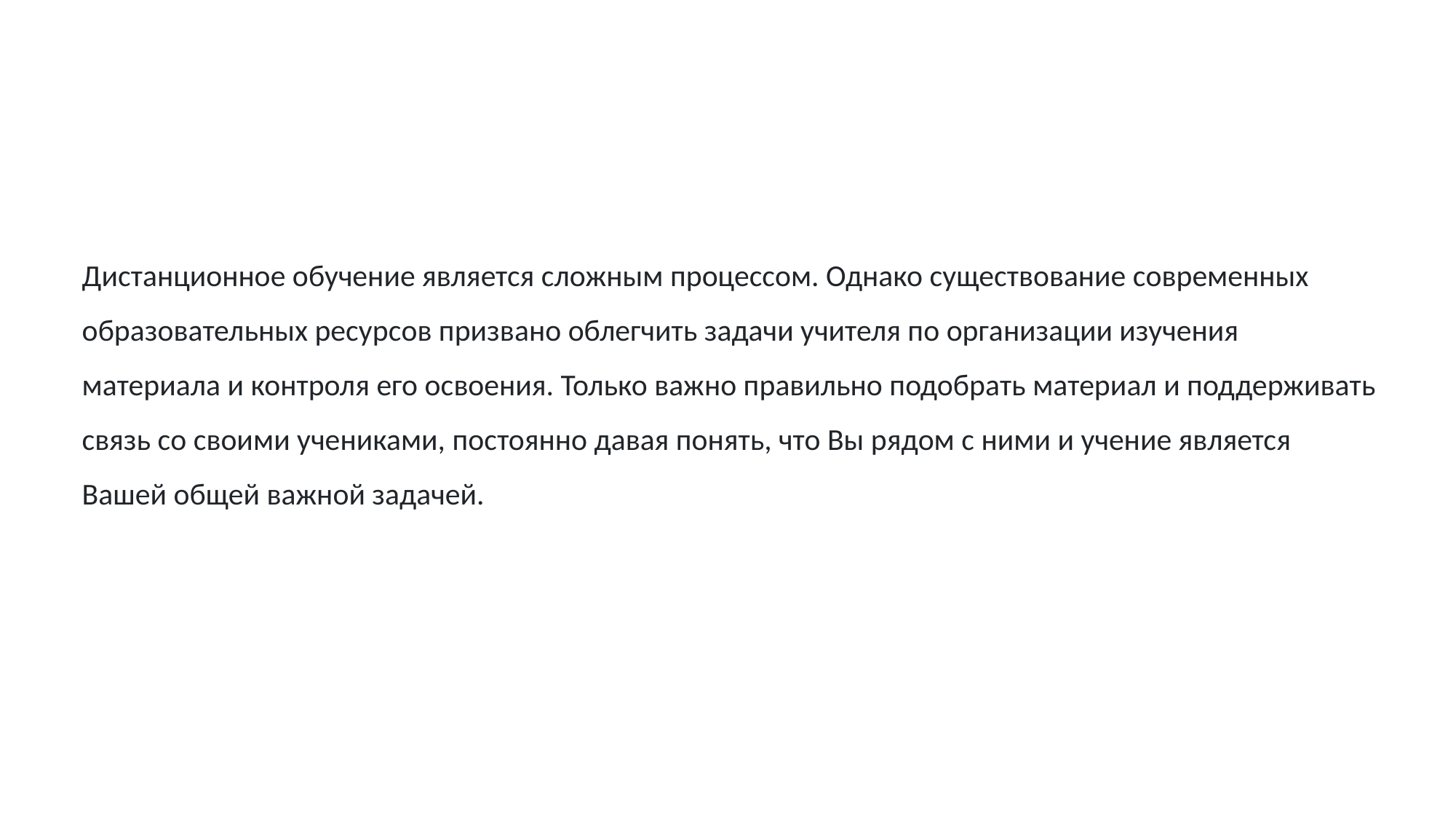

Дистанционное обучение является сложным процессом. Однако существование современных образовательных ресурсов призвано облегчить задачи учителя по организации изучения материала и контроля его освоения. Только важно правильно подобрать материал и поддерживать связь со своими учениками, постоянно давая понять, что Вы рядом с ними и учение является Вашей общей важной задачей.